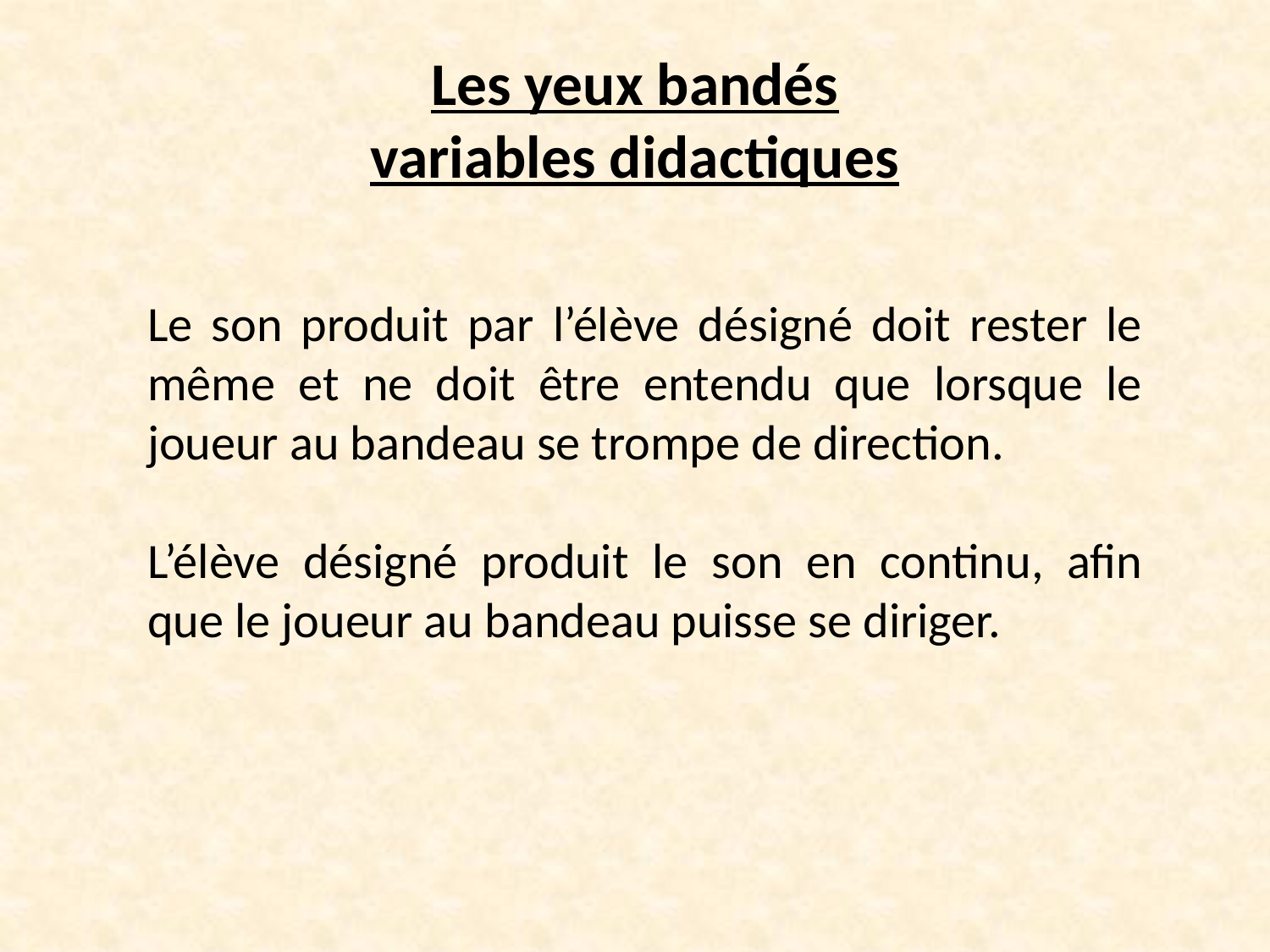

# Les yeux bandés variables didactiques
Le son produit par l’élève désigné doit rester le même et ne doit être entendu que lorsque le joueur au bandeau se trompe de direction.

L’élève désigné produit le son en continu, afin que le joueur au bandeau puisse se diriger.